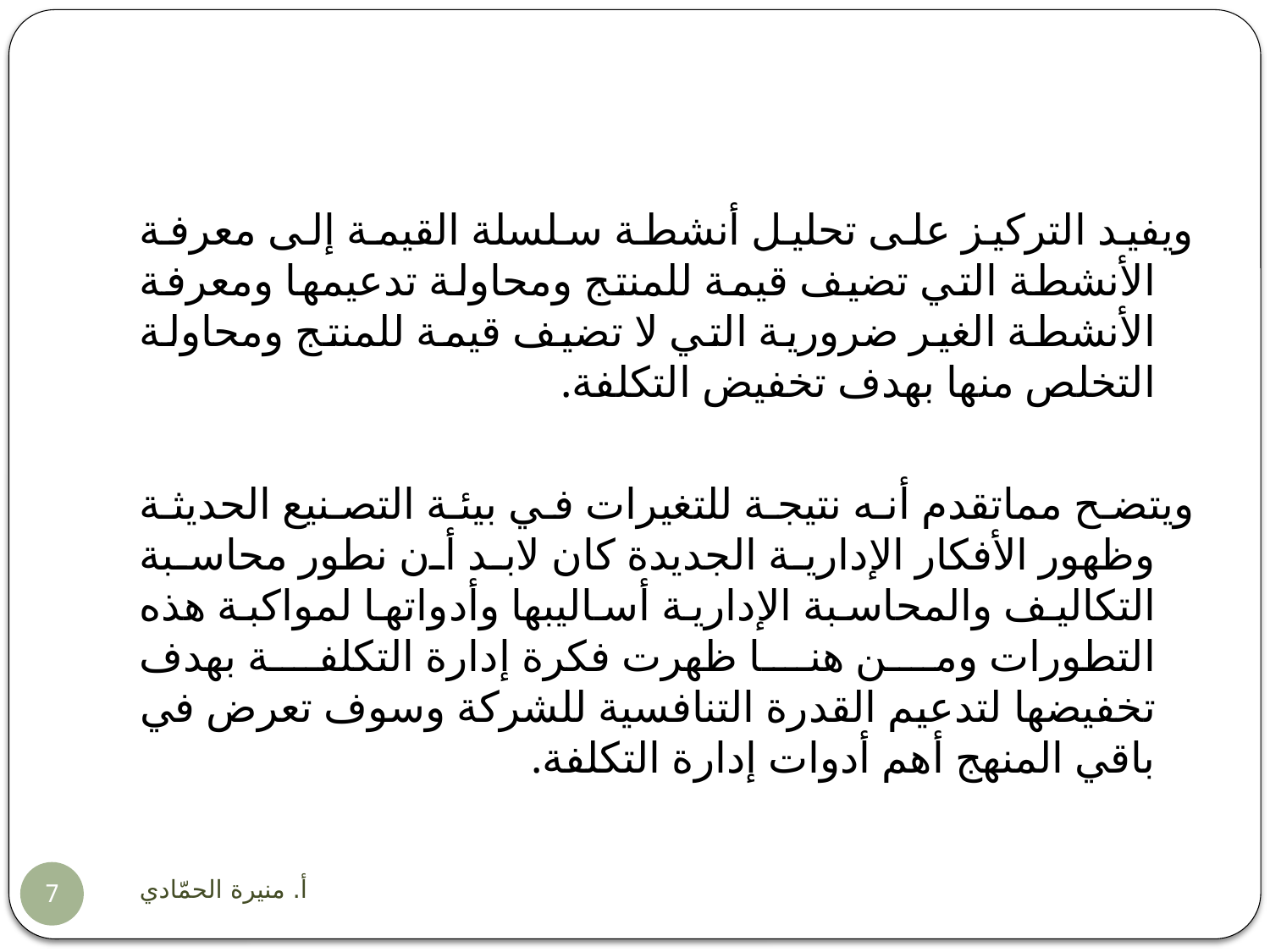

ويفيد التركيز على تحليل أنشطة سلسلة القيمة إلى معرفة الأنشطة التي تضيف قيمة للمنتج ومحاولة تدعيمها ومعرفة الأنشطة الغير ضرورية التي لا تضيف قيمة للمنتج ومحاولة التخلص منها بهدف تخفيض التكلفة.

ويتضح مماتقدم أنه نتيجة للتغيرات في بيئة التصنيع الحديثة وظهور الأفكار الإدارية الجديدة كان لابد أن نطور محاسبة التكاليف والمحاسبة الإدارية أساليبها وأدواتها لمواكبة هذه التطورات ومن هنا ظهرت فكرة إدارة التكلفة بهدف تخفيضها لتدعيم القدرة التنافسية للشركة وسوف تعرض في باقي المنهج أهم أدوات إدارة التكلفة.

أ. منيرة الحمّادي
7